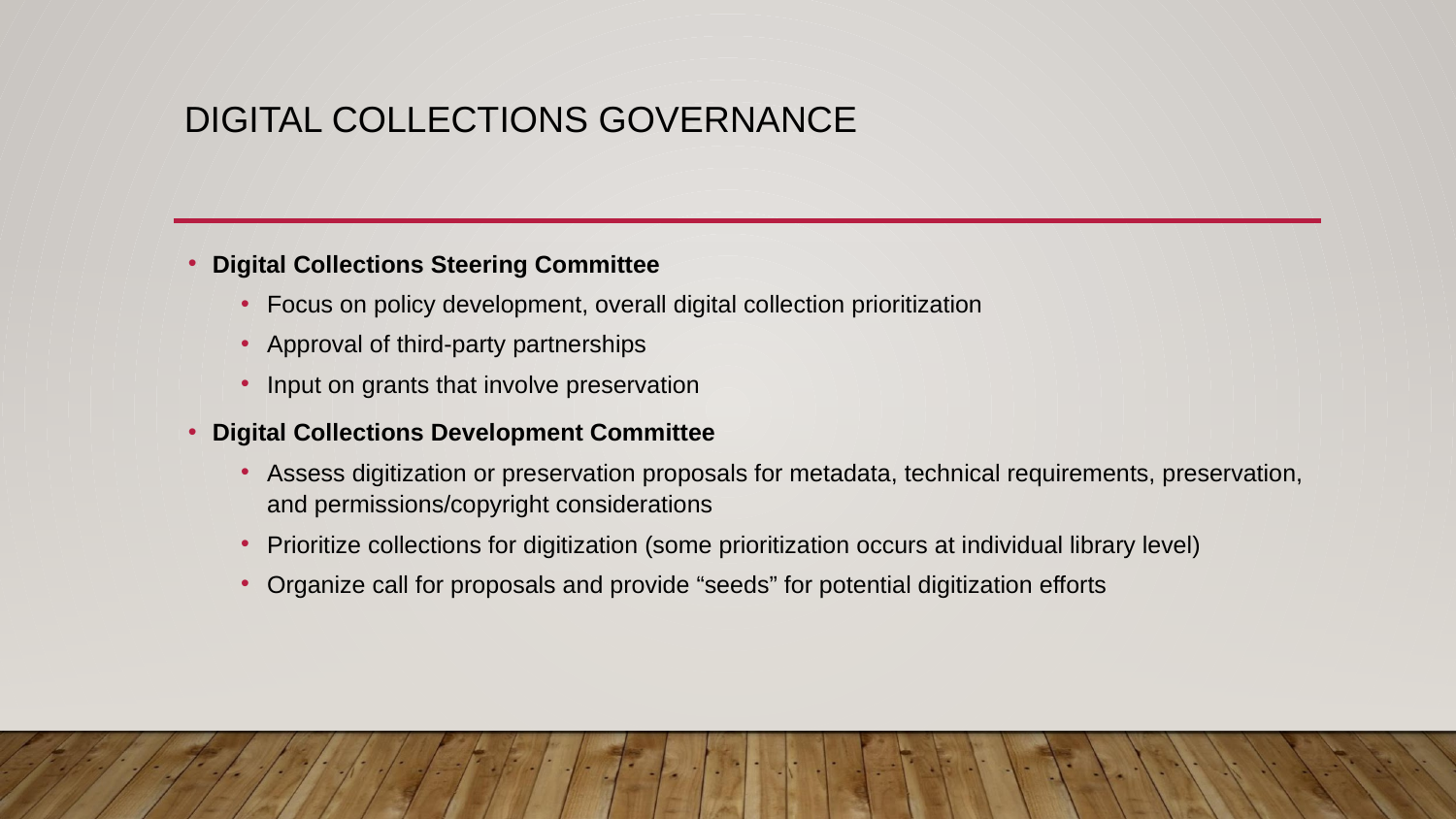

# DIGITAL COLLECTIONS GOVERNANCE
Digital Collections Steering Committee
Focus on policy development, overall digital collection prioritization
Approval of third-party partnerships
Input on grants that involve preservation
Digital Collections Development Committee
Assess digitization or preservation proposals for metadata, technical requirements, preservation, and permissions/copyright considerations
Prioritize collections for digitization (some prioritization occurs at individual library level)
Organize call for proposals and provide “seeds” for potential digitization efforts